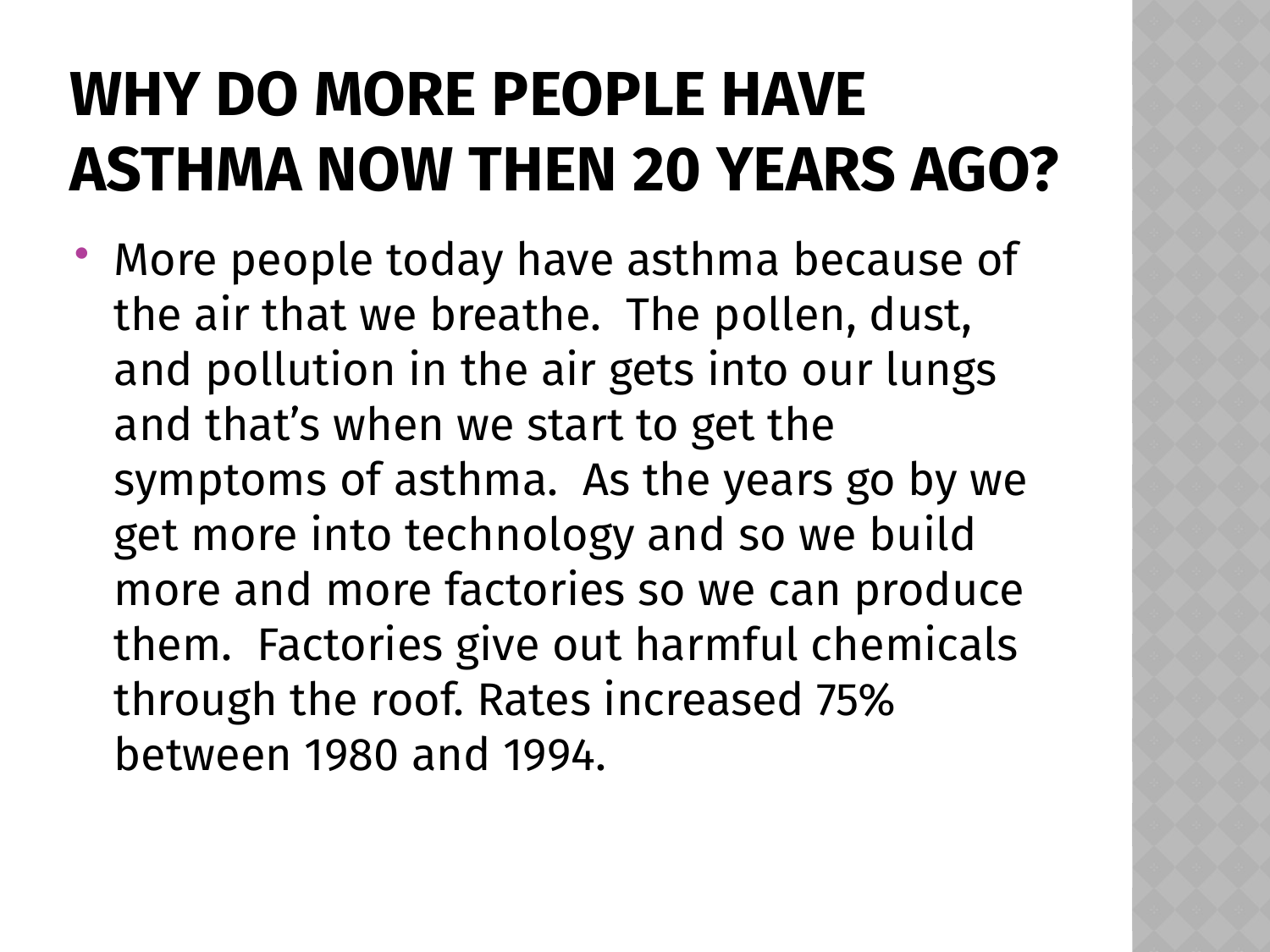

# Why do more people have asthma now then 20 years ago?
More people today have asthma because of the air that we breathe.  The pollen, dust, and pollution in the air gets into our lungs and that’s when we start to get the symptoms of asthma.  As the years go by we get more into technology and so we build more and more factories so we can produce them.  Factories give out harmful chemicals through the roof. Rates increased 75% between 1980 and 1994.